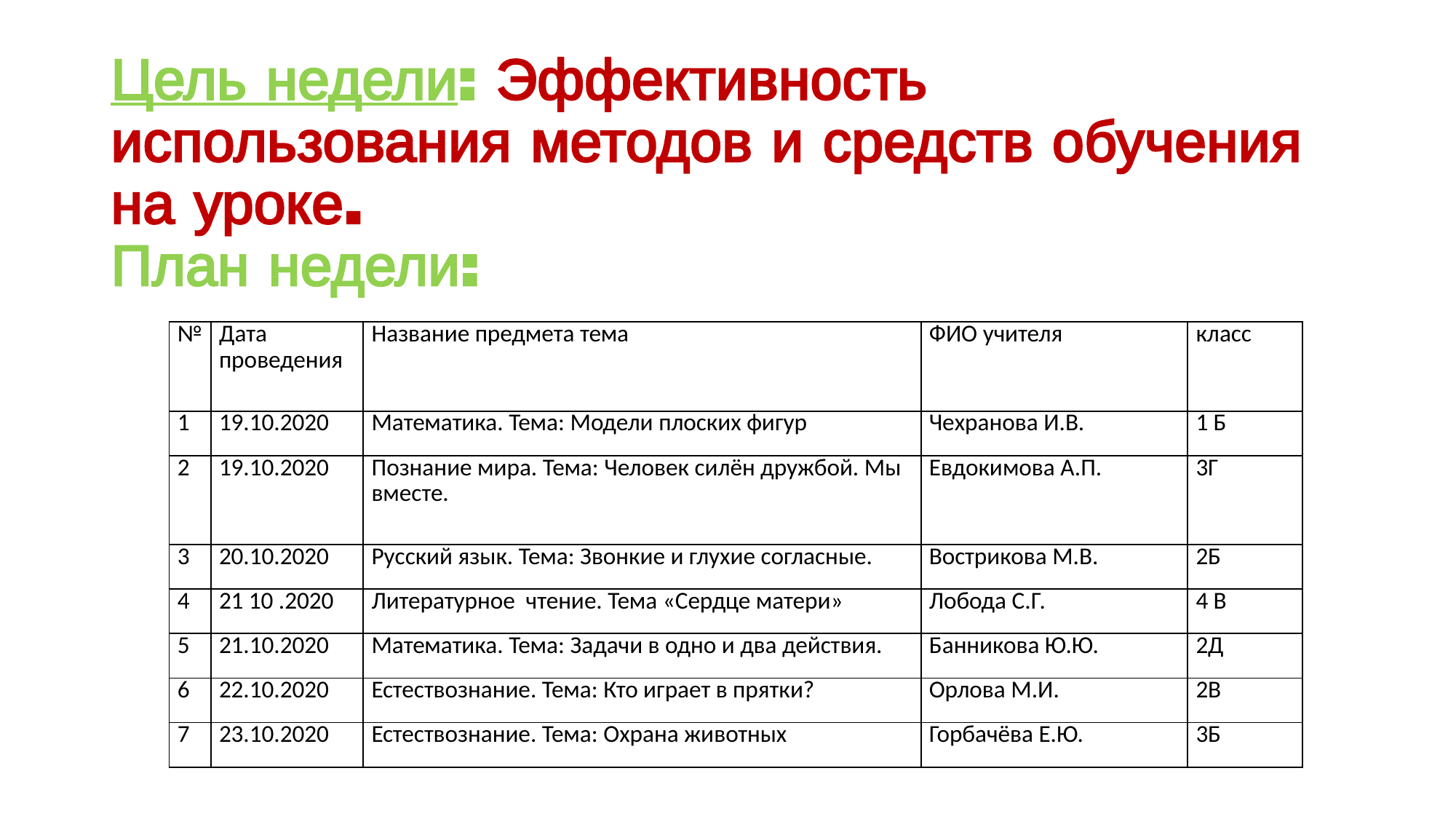

# Цель недели: Эффективность использования методов и средств обучения на уроке. План недели:
| № | Дата проведения | Название предмета тема | ФИО учителя | класс |
| --- | --- | --- | --- | --- |
| 1 | 19.10.2020 | Математика. Тема: Модели плоских фигур | Чехранова И.В. | 1 Б |
| 2 | 19.10.2020 | Познание мира. Тема: Человек силён дружбой. Мы вместе. | Евдокимова А.П. | 3Г |
| 3 | 20.10.2020 | Русский язык. Тема: Звонкие и глухие согласные. | Вострикова М.В. | 2Б |
| 4 | 21 10 .2020 | Литературное чтение. Тема «Сердце матери» | Лобода С.Г. | 4 В |
| 5 | 21.10.2020 | Математика. Тема: Задачи в одно и два действия. | Банникова Ю.Ю. | 2Д |
| 6 | 22.10.2020 | Естествознание. Тема: Кто играет в прятки? | Орлова М.И. | 2В |
| 7 | 23.10.2020 | Естествознание. Тема: Охрана животных | Горбачёва Е.Ю. | 3Б |